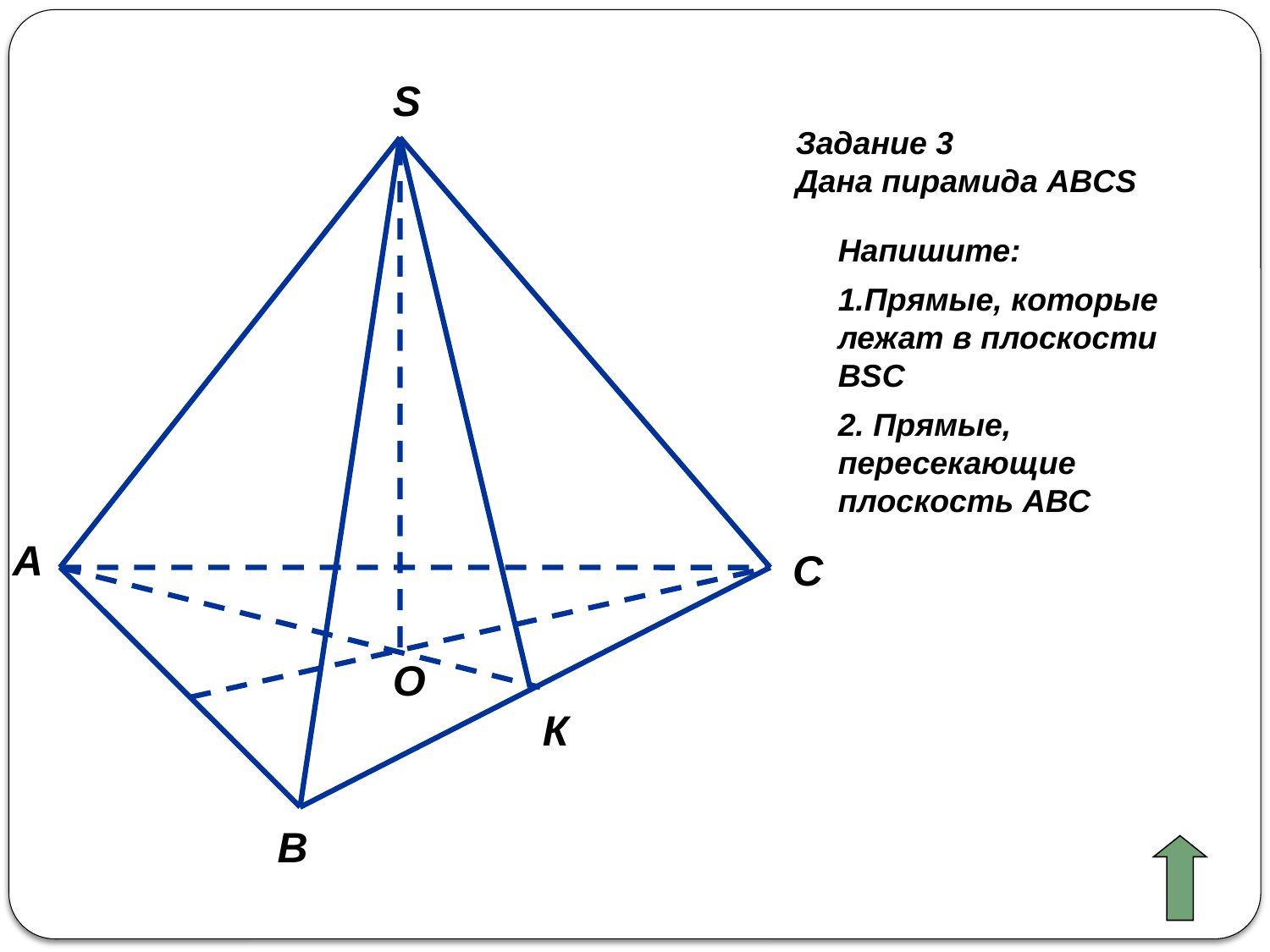

S

Задание 3
Дана пирамида ABCS

Напишите:
1.Прямые, которые лежат в плоскости BSC
2. Прямые, пересекающие плоскость АВС

А
С

О
К
В